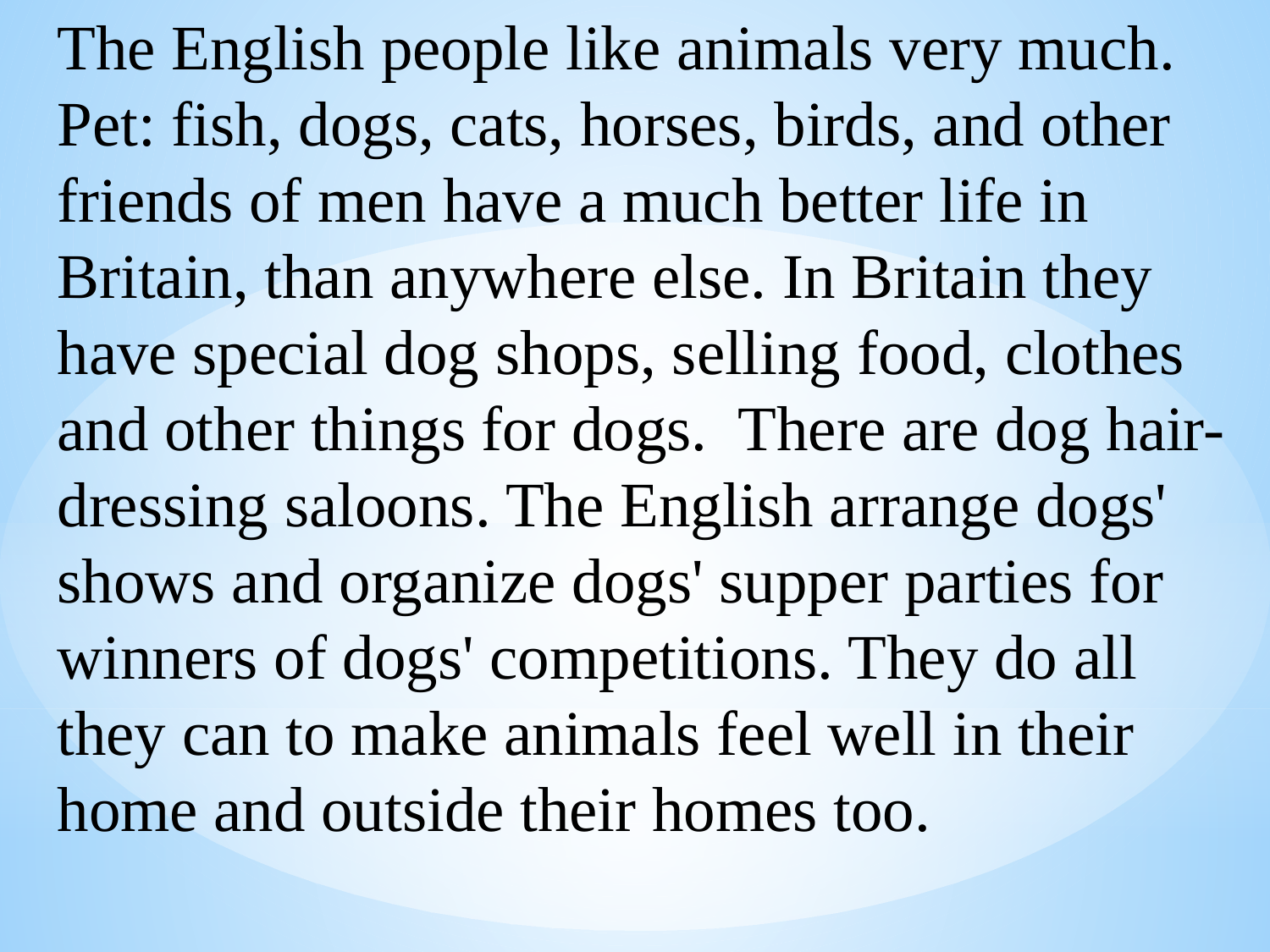

# The English people like animals very much. Pet: fish, dogs, cats, horses, birds, and other friends of men have a much better life in Britain, than anywhere else. In Britain they have special dog shops, selling food, clothes and other things for dogs.  There are dog hair-dressing saloons. The English arrange dogs' shows and organize dogs' supper parties for winners of dogs' competitions. They do all they can to make animals feel well in their home and outside their homes too.